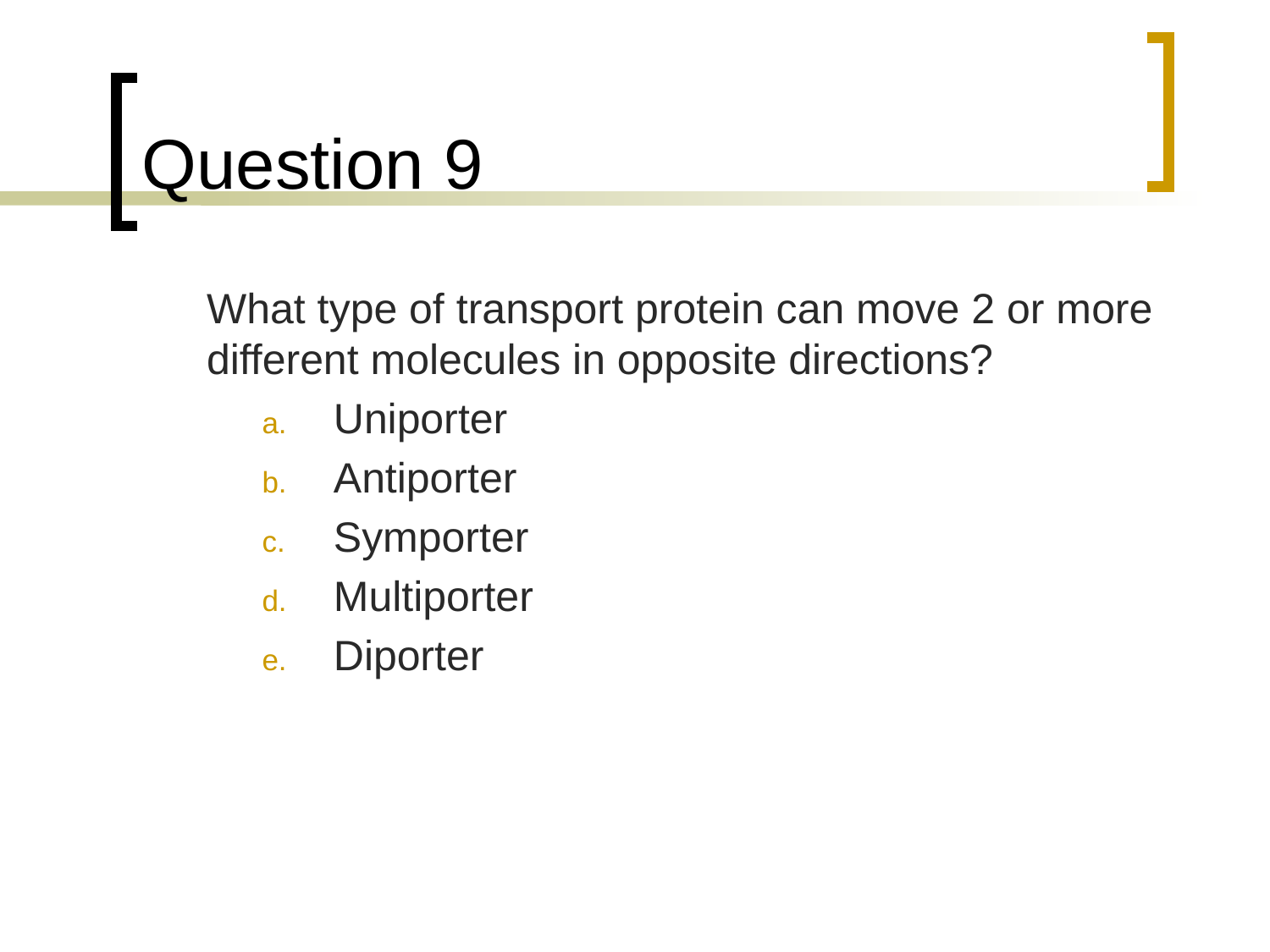

# Question 9
	What type of transport protein can move 2 or more different molecules in opposite directions?
Uniporter
Antiporter
Symporter
Multiporter
Diporter